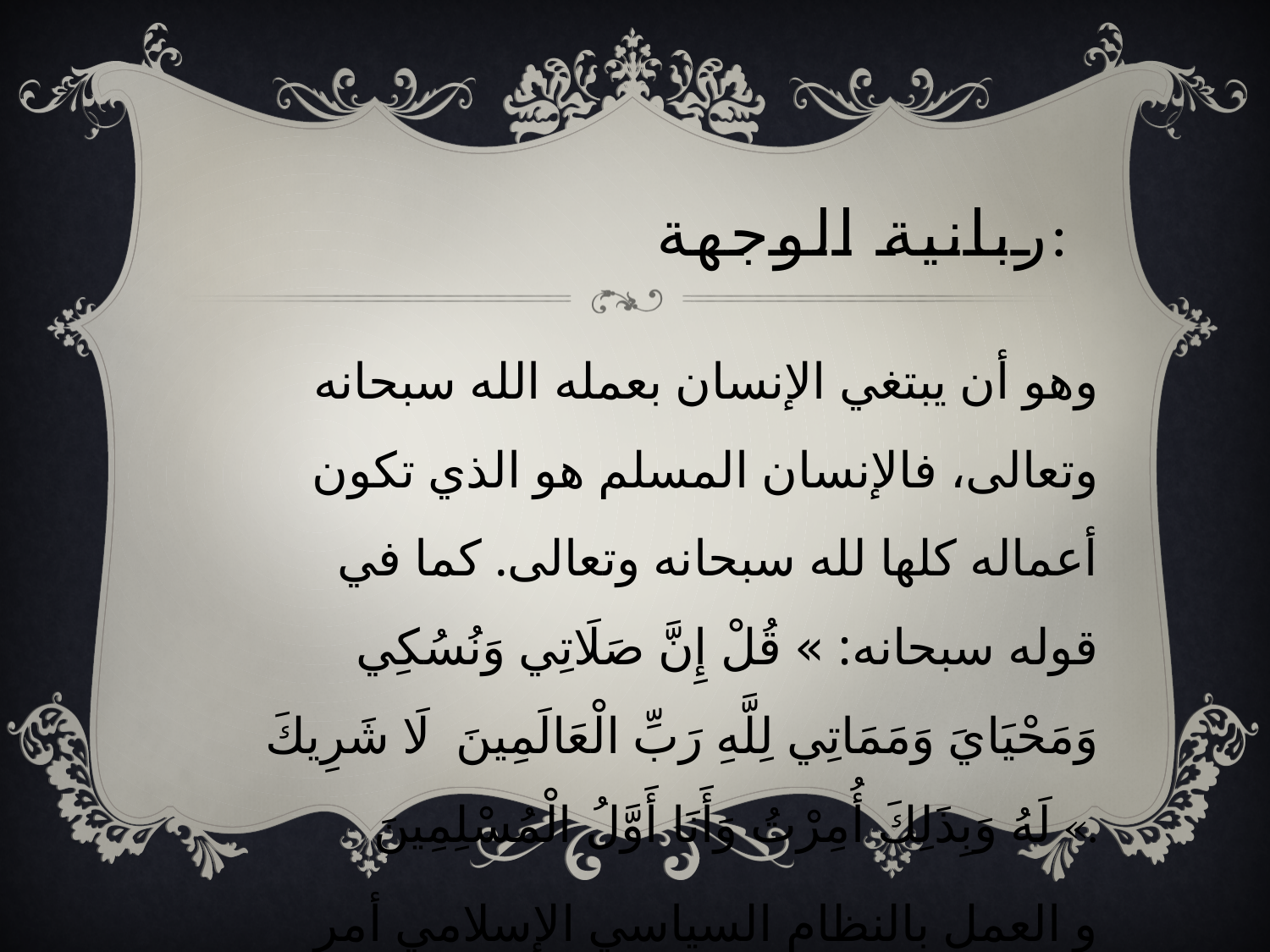

# ربانية الوجهة:
وهو أن يبتغي الإنسان بعمله الله سبحانه وتعالى، فالإنسان المسلم هو الذي تكون أعماله كلها لله سبحانه وتعالى. كما في قوله سبحانه: » قُلْ إِنَّ صَلَاتِي وَنُسُكِي وَمَحْيَايَ وَمَمَاتِي لِلَّهِ رَبِّ الْعَالَمِينَ  لَا شَرِيكَ لَهُ وَبِذَلِكَ أُمِرْتُ وَأَنَا أَوَّلُ الْمُسْلِمِينَ «.
و العمل بالنظام السياسي الإسلامي أمر يُتَعبد الله به.